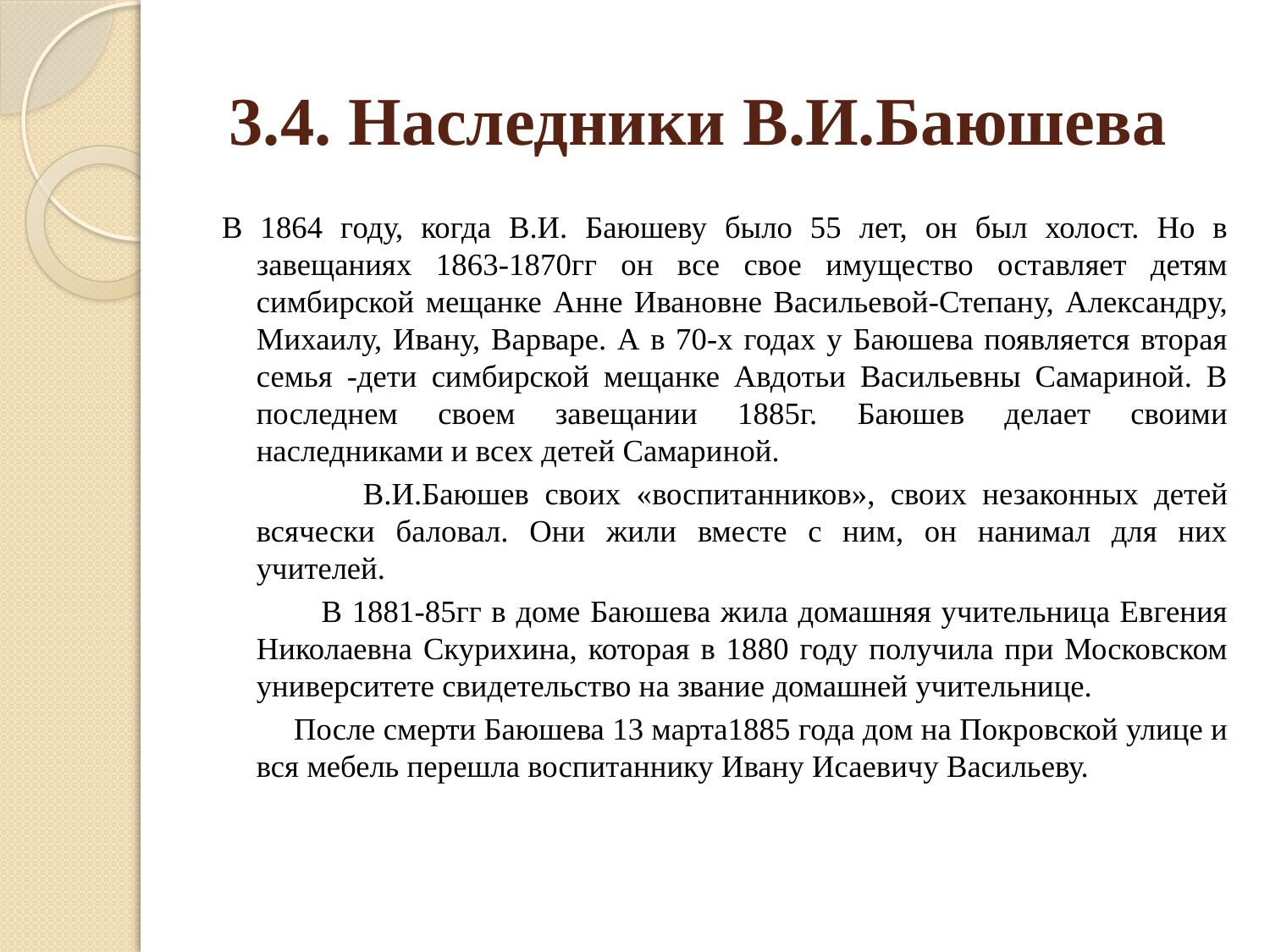

# 3.4. Наследники В.И.Баюшева
В 1864 году, когда В.И. Баюшеву было 55 лет, он был холост. Но в завещаниях 1863-1870гг он все свое имущество оставляет детям симбирской мещанке Анне Ивановне Васильевой-Степану, Александру, Михаилу, Ивану, Варваре. А в 70-х годах у Баюшева появляется вторая семья -дети симбирской мещанке Авдотьи Васильевны Самариной. В последнем своем завещании 1885г. Баюшев делает своими наследниками и всех детей Самариной.
         В.И.Баюшев своих «воспитанников», своих незаконных детей всячески баловал. Они жили вместе с ним, он нанимал для них учителей.
          В 1881-85гг в доме Баюшева жила домашняя учительница Евгения Николаевна Скурихина, которая в 1880 году получила при Московском университете свидетельство на звание домашней учительнице.
         После смерти Баюшева 13 марта1885 года дом на Покровской улице и вся мебель перешла воспитаннику Ивану Исаевичу Васильеву.